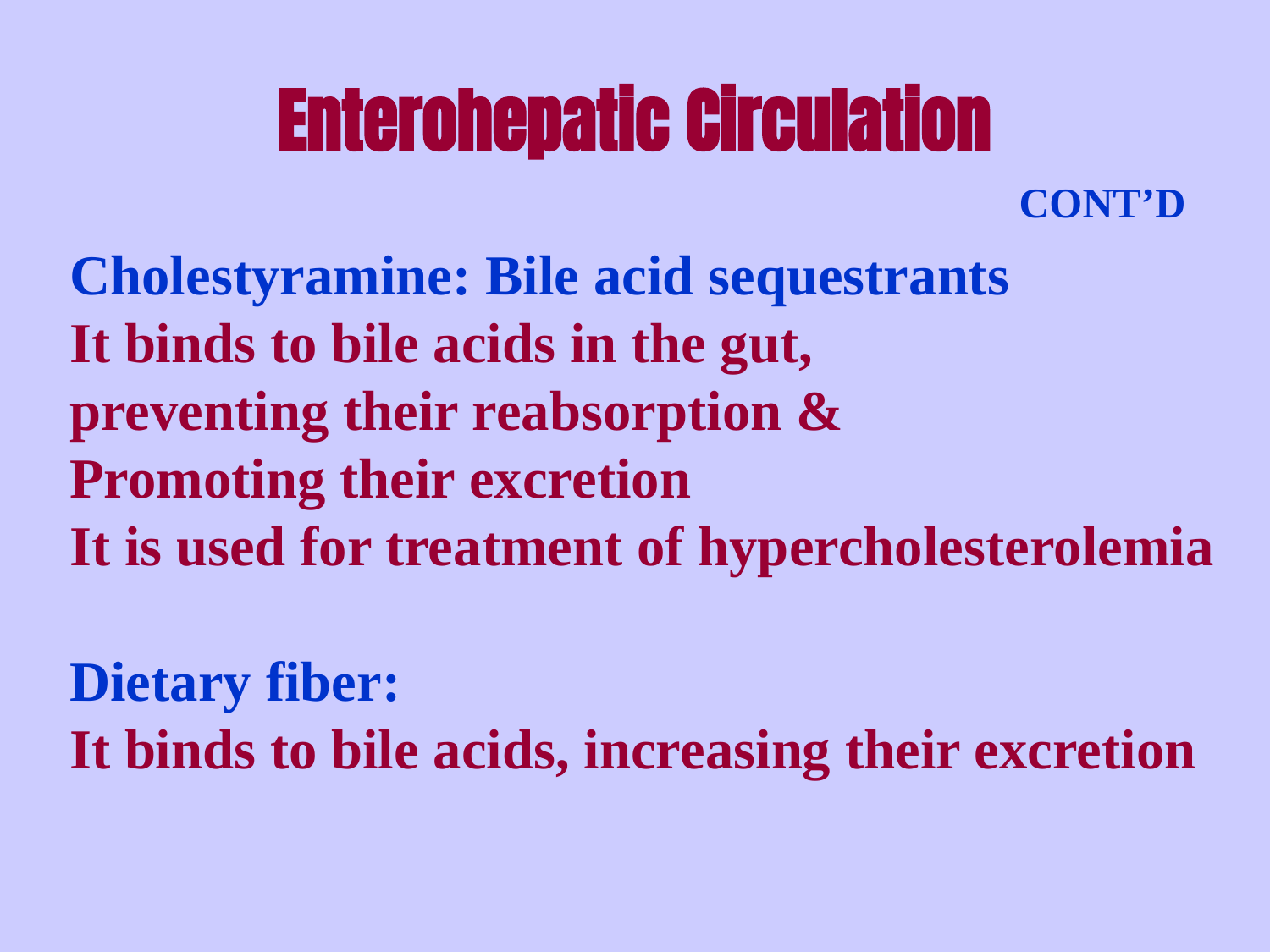

# Enterohepatic Circulation
CONT’D
Cholestyramine: Bile acid sequestrants
It binds to bile acids in the gut,
preventing their reabsorption &
Promoting their excretion
It is used for treatment of hypercholesterolemia

Dietary fiber:
It binds to bile acids, increasing their excretion